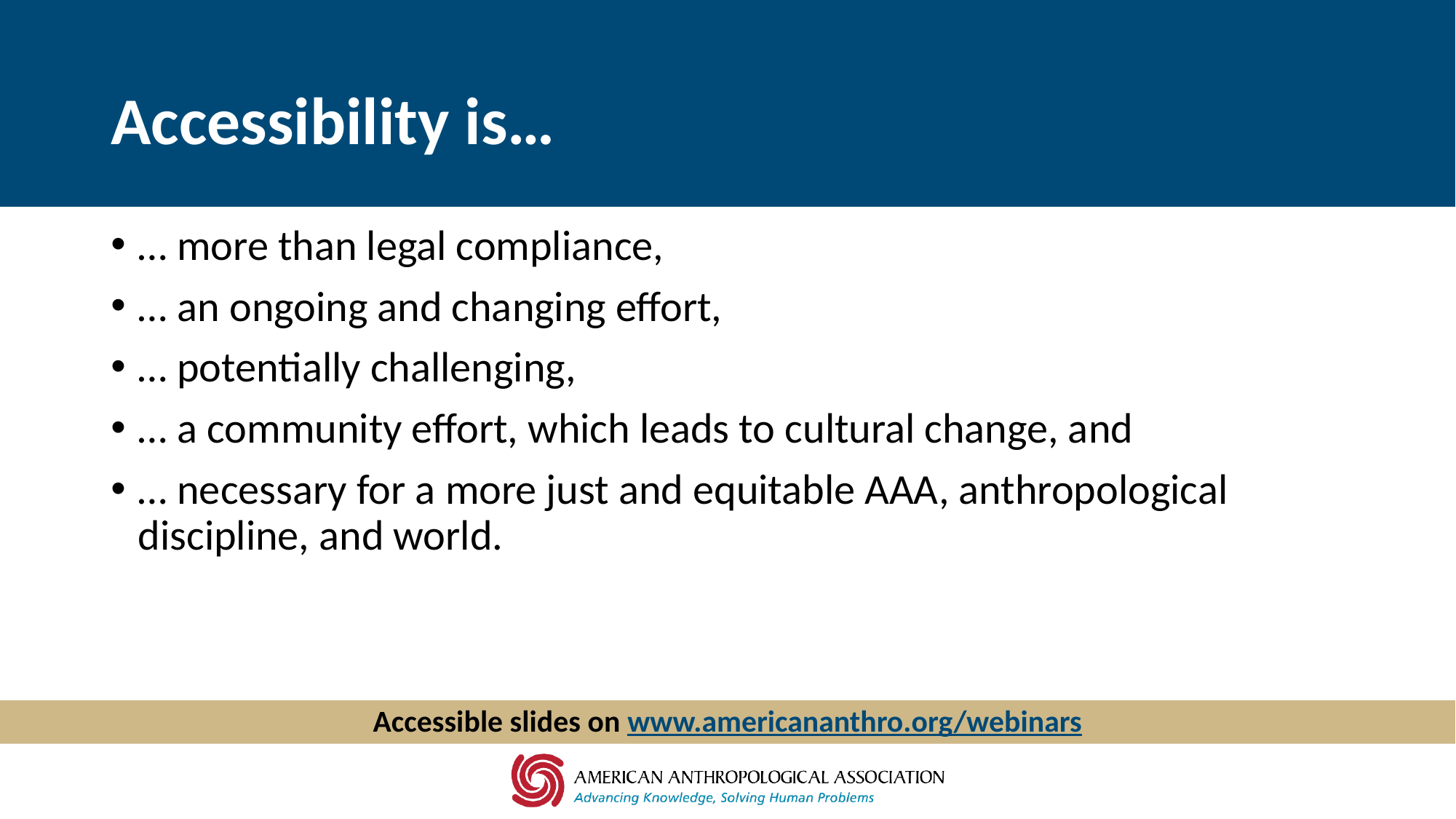

# Accessibility is…
… more than legal compliance,
… an ongoing and changing effort,
… potentially challenging,
… a community effort, which leads to cultural change, and
… necessary for a more just and equitable AAA, anthropological discipline, and world.
Accessible slides on www.americananthro.org/webinars